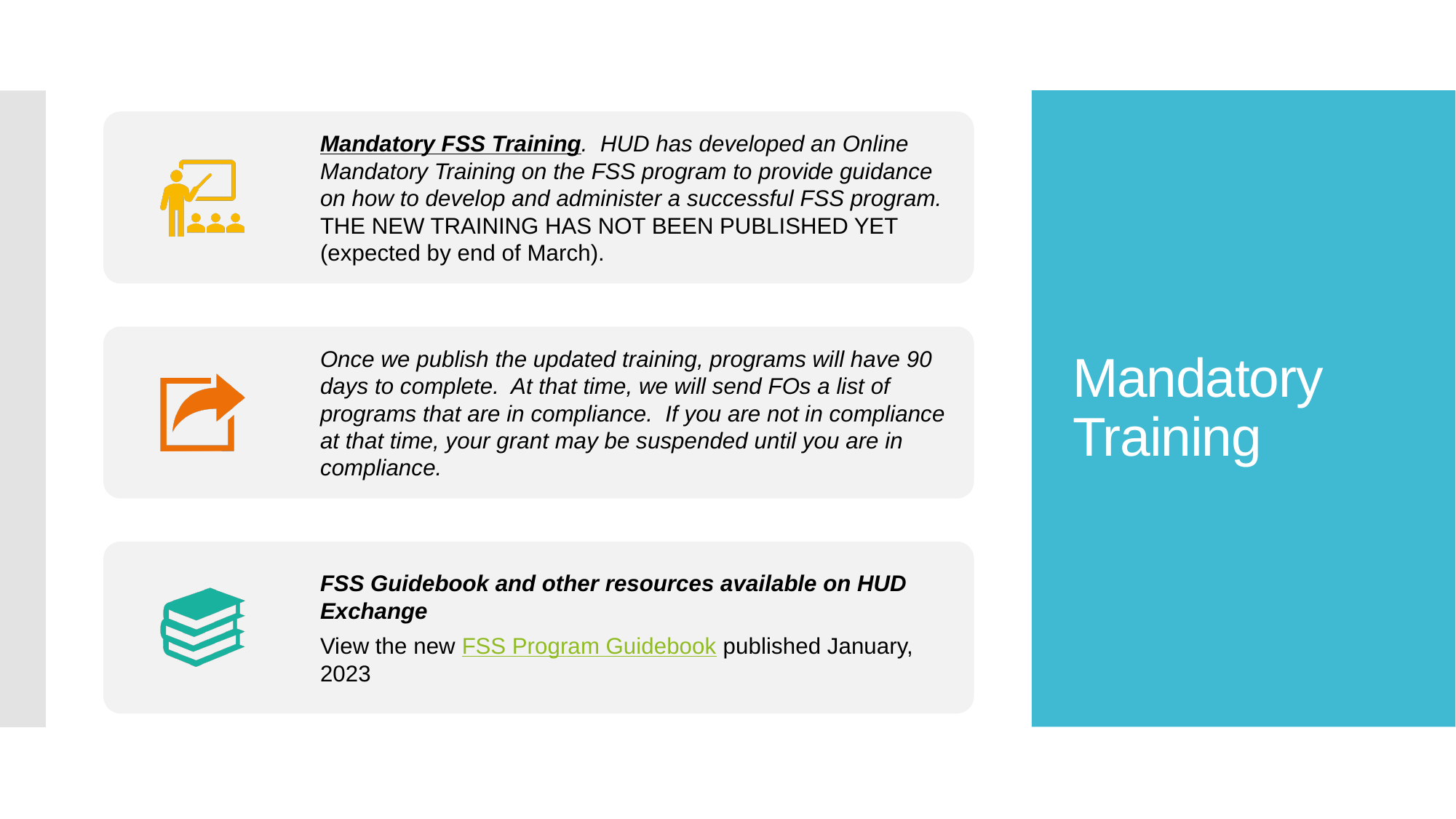

Mandatory FSS Training.  HUD has developed an Online Mandatory Training on the FSS program to provide guidance on how to develop and administer a successful FSS program.  THE NEW TRAINING HAS NOT BEEN PUBLISHED YET (expected by end of March).
Once we publish the updated training, programs will have 90 days to complete.  At that time, we will send FOs a list of programs that are in compliance.  If you are not in compliance at that time, your grant may be suspended until you are in compliance.
FSS Guidebook and other resources available on HUD Exchange
View the new FSS Program Guidebook published January, 2023
# Mandatory Training